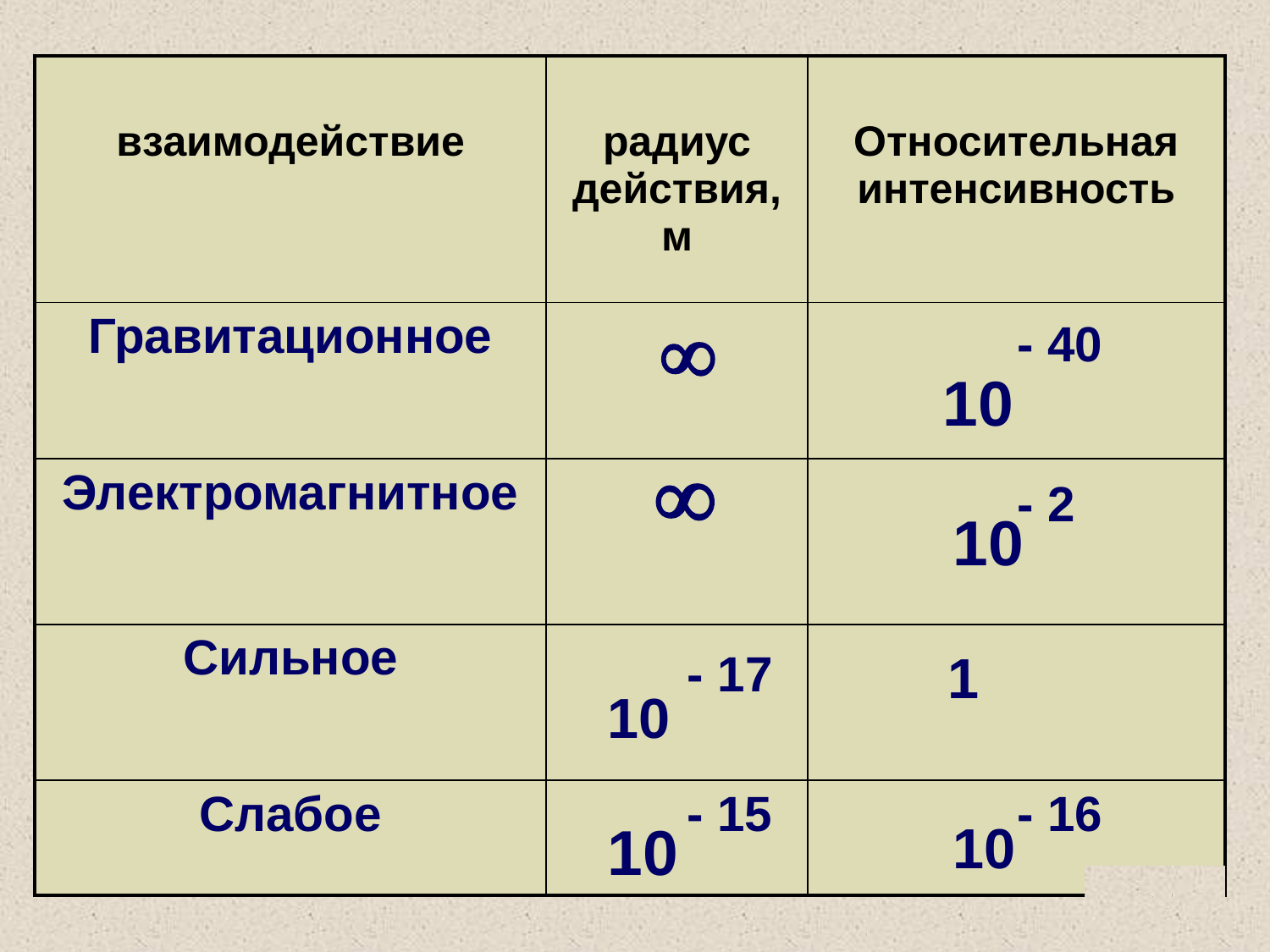

| взаимодействие | радиус действия, м | Относительная интенсивность |
| --- | --- | --- |
| Гравитационное | ∞ |  |
| Электромагнитное | ∞ |  |
| Сильное |  |  |
| Слабое |  |  |
- 40
 10
- 2
 10
- 17
1
10
- 15
- 16
10
 10